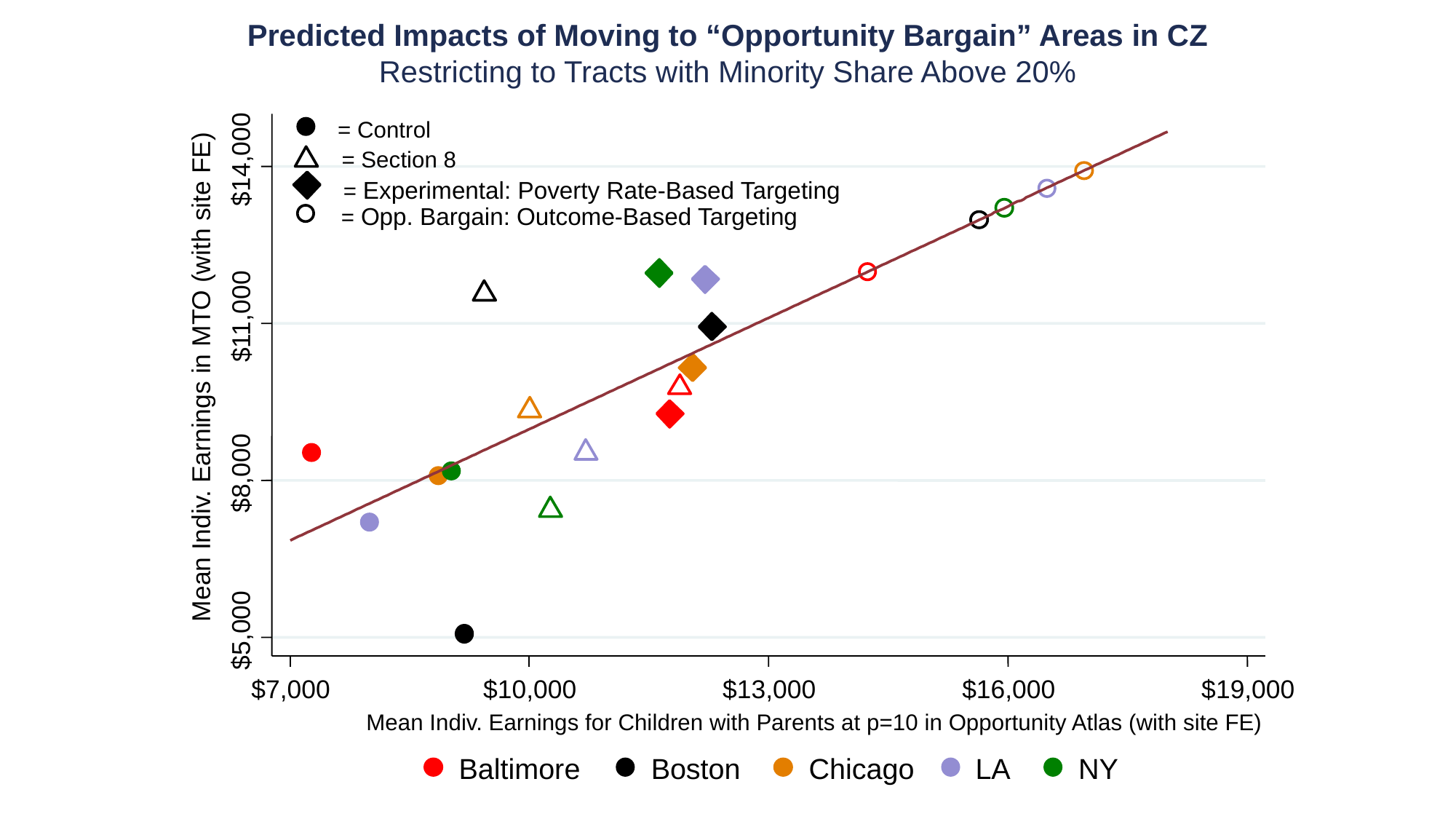

$14,000

$11,000

Mean Indiv. Earnings in MTO (with site FE)

$8,000

$5,000

$7,000
$10,000
$13,000
$16,000
$19,000
Mean Indiv. Earnings for Children with Parents at p=10 in Opportunity Atlas (with site FE)

Baltimore
Boston
Chicago
LA
NY

Predicted Impacts of Moving to “Opportunity Bargain” Areas in CZ
Restricting to Tracts with Minority Share Above 20%
       = Control

            = Section 8

          = Experimental: Poverty Rate-Based Targeting
          = Opp. Bargain: Outcome-Based Targeting